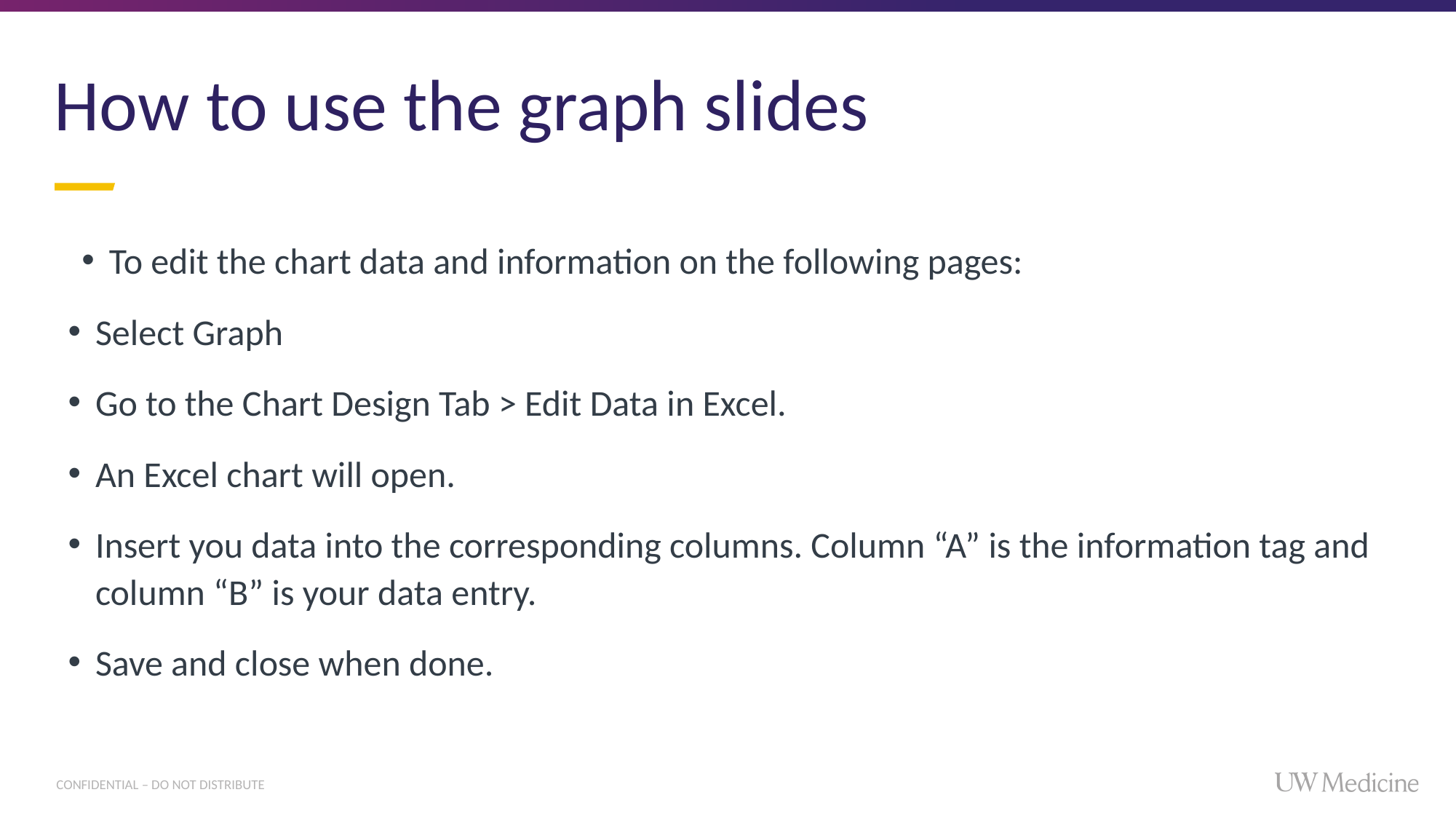

# How to use the graph slides
To edit the chart data and information on the following pages:
Select Graph
Go to the Chart Design Tab > Edit Data in Excel.
An Excel chart will open.
Insert you data into the corresponding columns. Column “A” is the information tag and column “B” is your data entry.
Save and close when done.
CONFIDENTIAL – DO NOT DISTRIBUTE